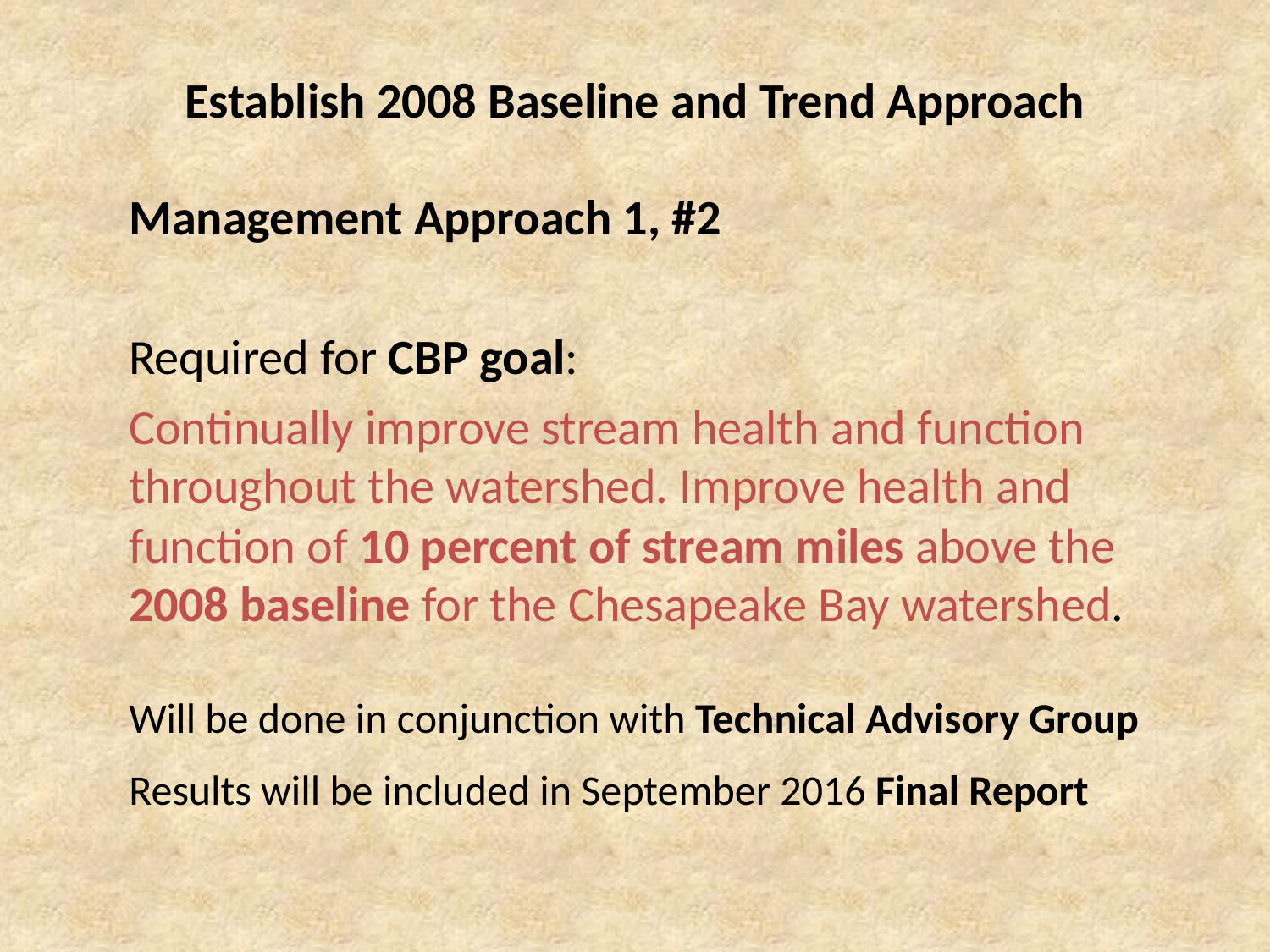

Establish 2008 Baseline and Trend Approach
Management Approach 1, #2

Required for CBP goal:
Continually improve stream health and function throughout the watershed. Improve health and function of 10 percent of stream miles above the 2008 baseline for the Chesapeake Bay watershed.

Will be done in conjunction with Technical Advisory Group
Results will be included in September 2016 Final Report